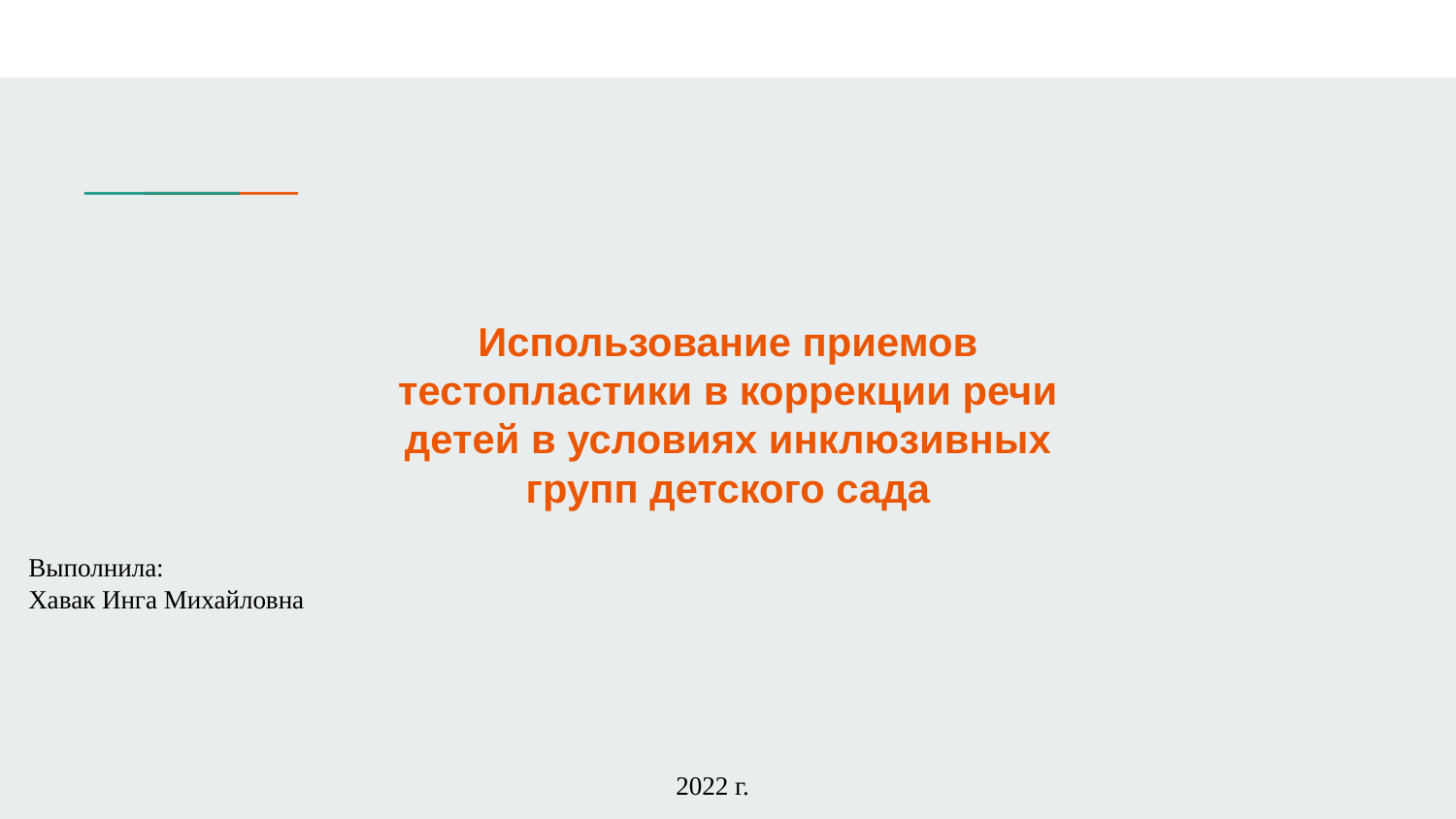

Использование приемов тестопластики в коррекции речи детей в условиях инклюзивных групп детского сада

Выполнила:
Хавак Инга Михайловна

2022 г.